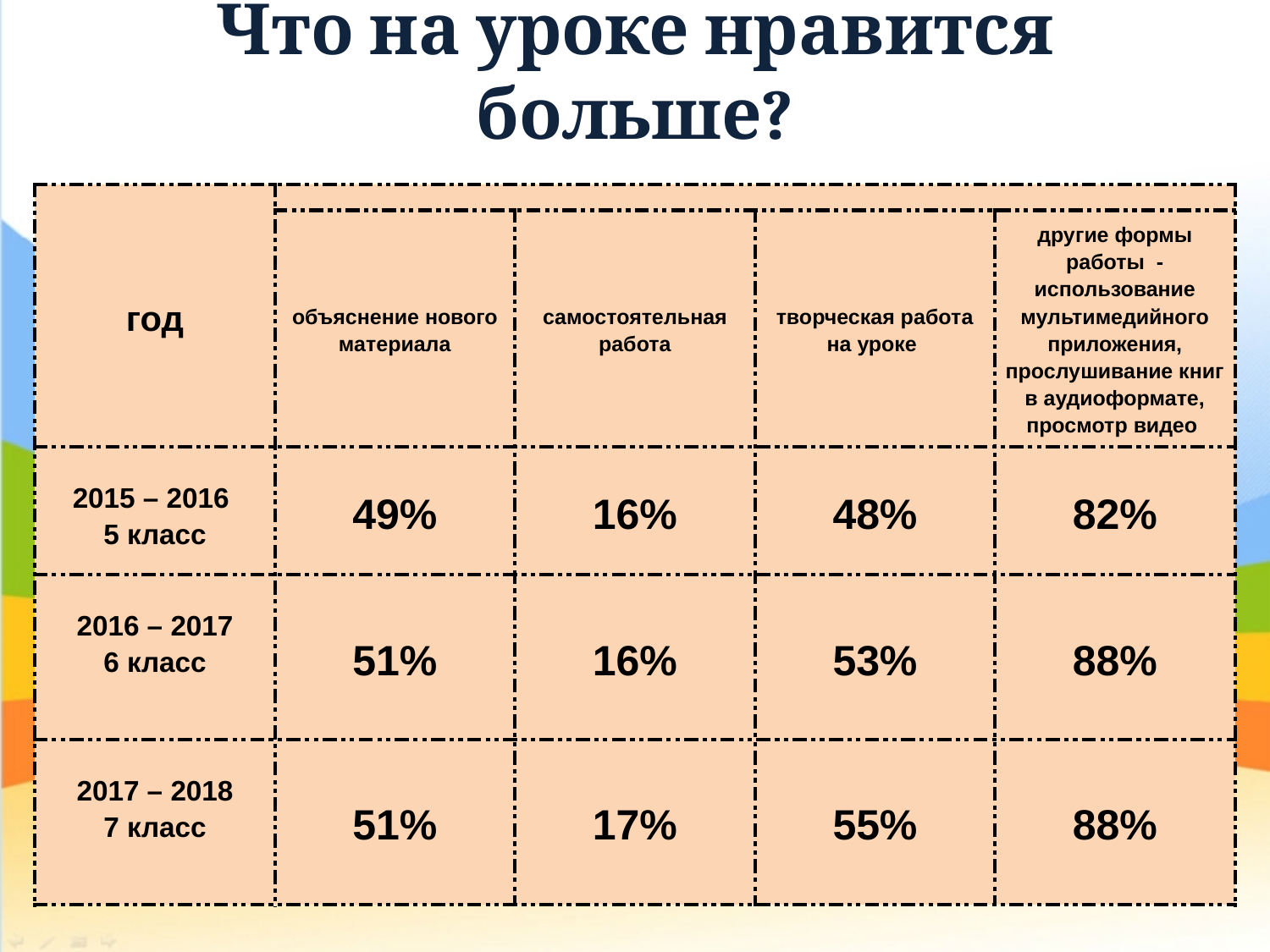

# Что на уроке нравится больше?
| год |  |  |  |  |
| --- | --- | --- | --- | --- |
|  | объяснение нового материала | самостоятельная работа | творческая работа на уроке | другие формы работы - использование мультимедийного приложения, прослушивание книг в аудиоформате, просмотр видео |
| 2015 – 2016 5 класс | 49% | 16% | 48% | 82% |
| 2016 – 2017 6 класс | 51% | 16% | 53% | 88% |
| 2017 – 2018 7 класс | 51% | 17% | 55% | 88% |